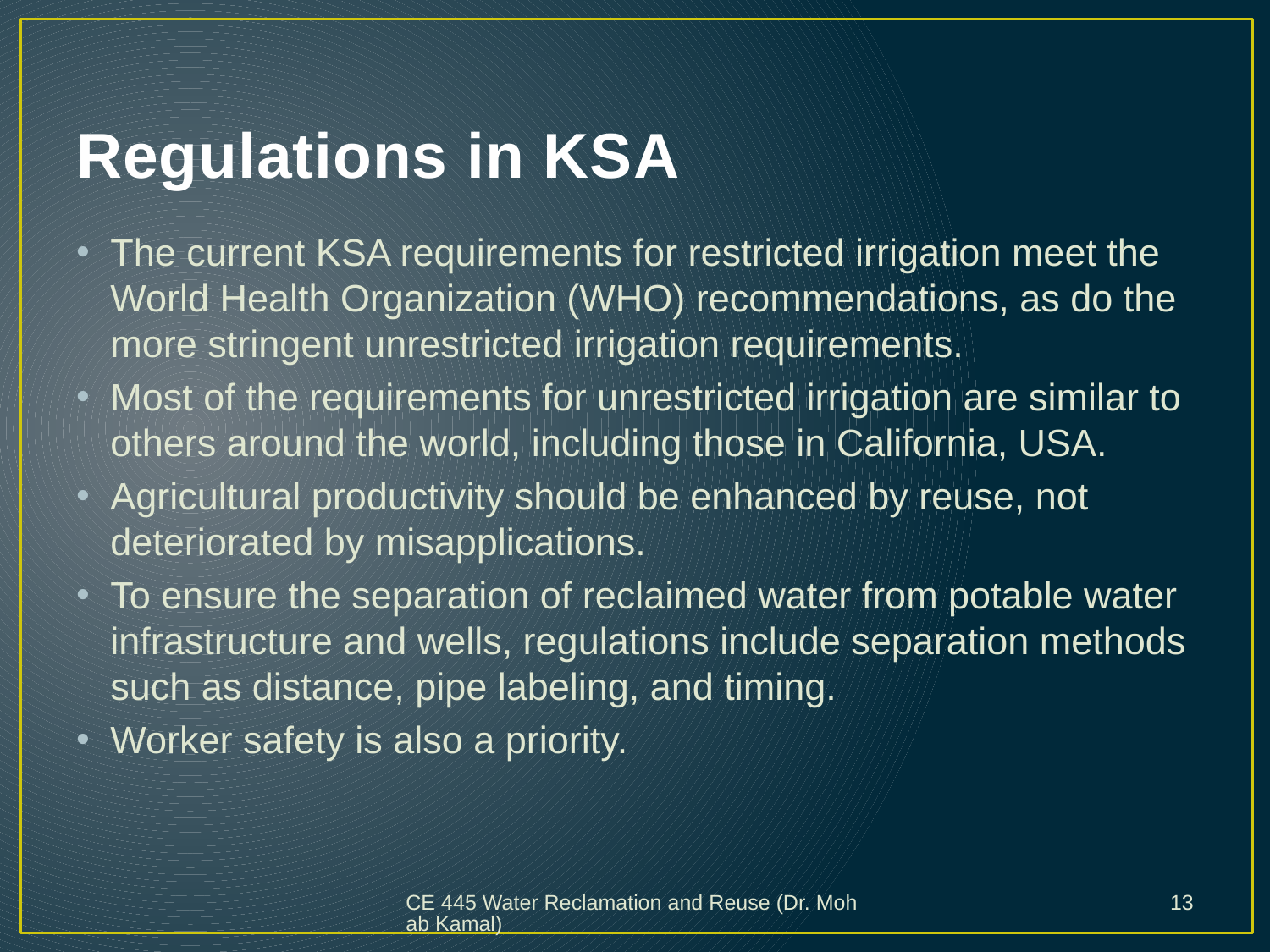

# Regulations in KSA
The current KSA requirements for restricted irrigation meet the World Health Organization (WHO) recommendations, as do the more stringent unrestricted irrigation requirements.
Most of the requirements for unrestricted irrigation are similar to others around the world, including those in California, USA.
Agricultural productivity should be enhanced by reuse, not deteriorated by misapplications.
To ensure the separation of reclaimed water from potable water infrastructure and wells, regulations include separation methods such as distance, pipe labeling, and timing.
Worker safety is also a priority.
CE 445 Water Reclamation and Reuse (Dr. Mohab Kamal)
13